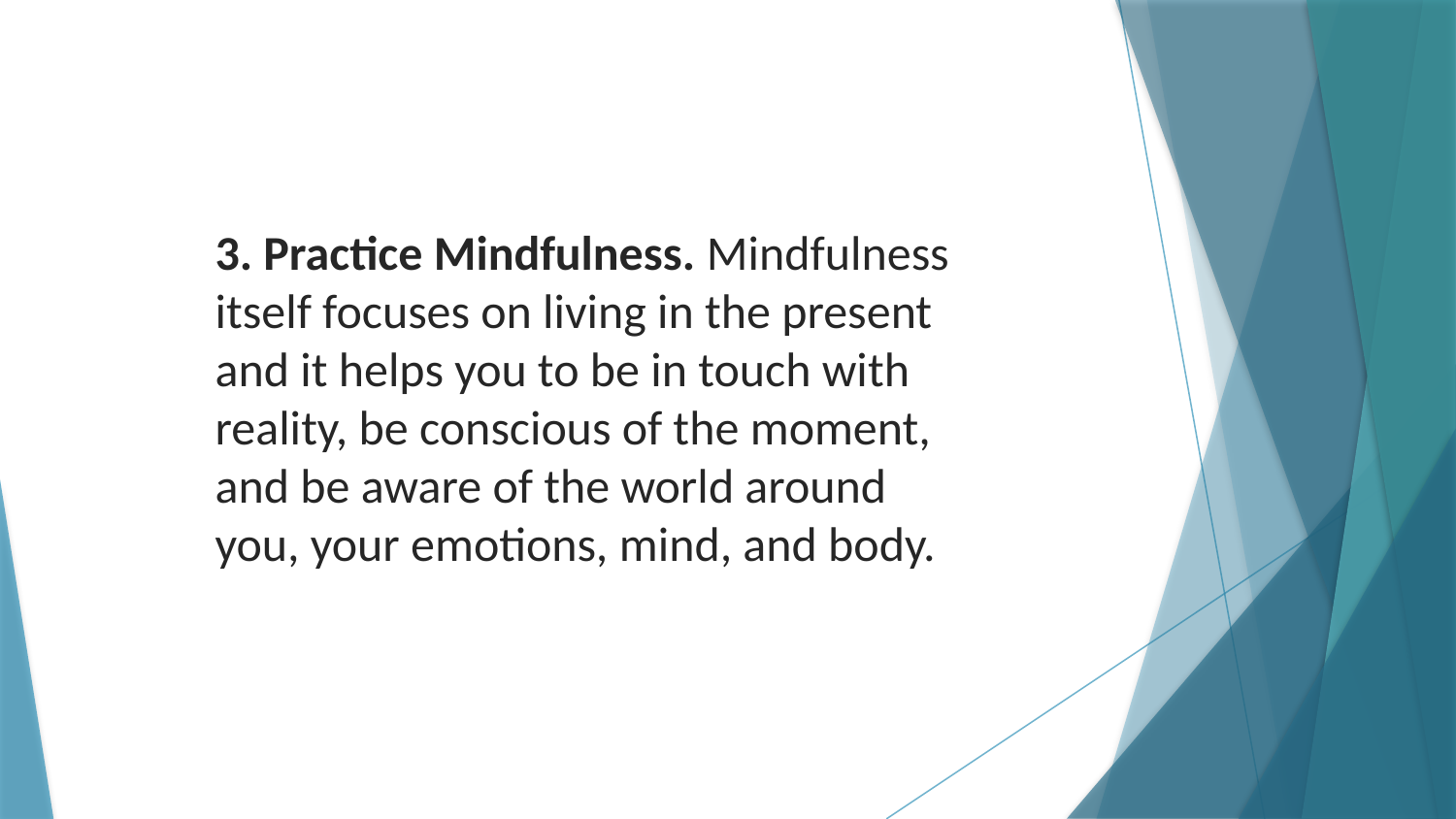

3. Practice Mindfulness. Mindfulness itself focuses on living in the present and it helps you to be in touch with reality, be conscious of the moment, and be aware of the world around you, your emotions, mind, and body.